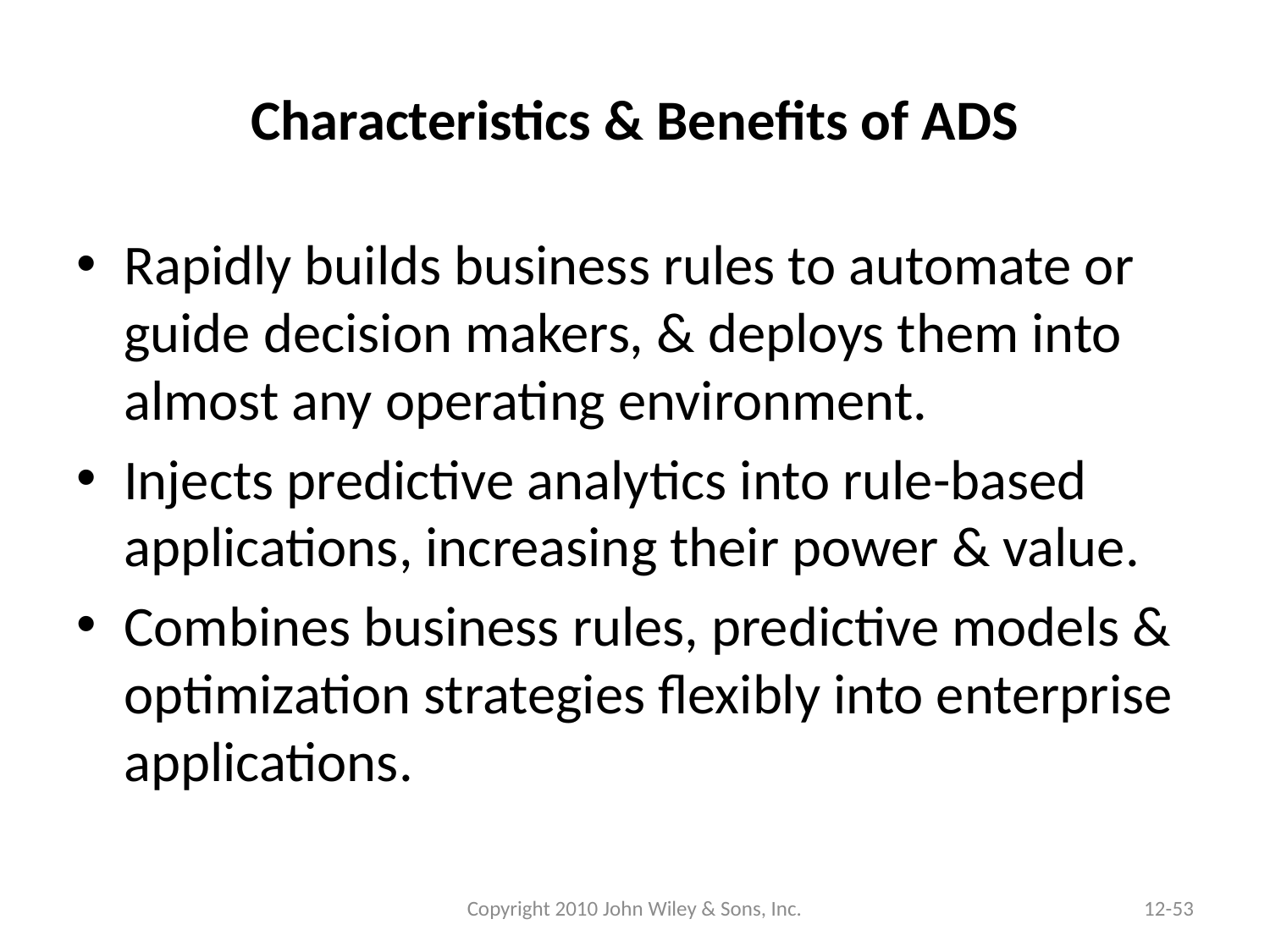

# Characteristics & Benefits of ADS
Rapidly builds business rules to automate or guide decision makers, & deploys them into almost any operating environment.
Injects predictive analytics into rule-based applications, increasing their power & value.
Combines business rules, predictive models & optimization strategies flexibly into enterprise applications.
Copyright 2010 John Wiley & Sons, Inc.
12-53